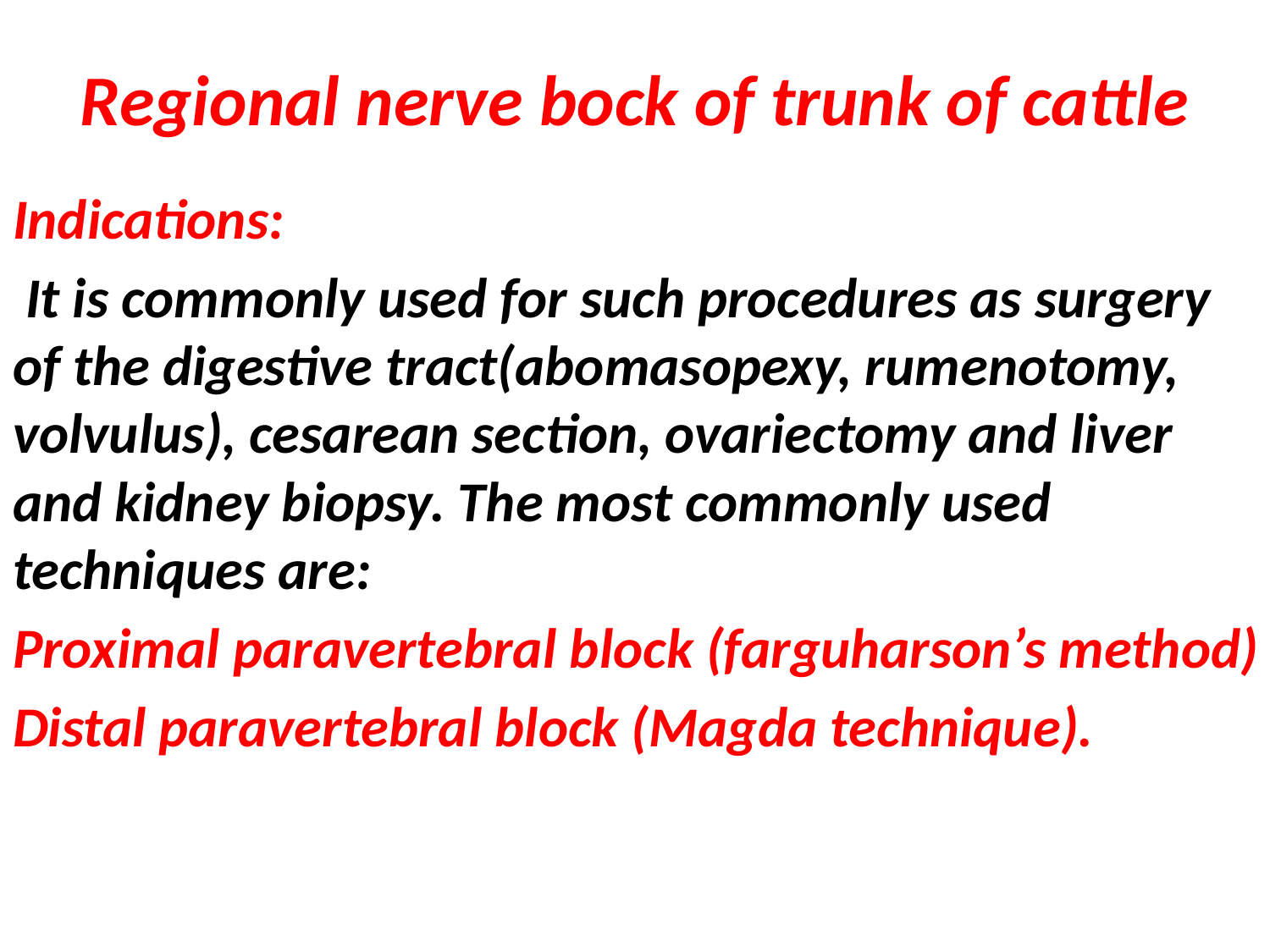

# Regional nerve bock of trunk of cattle
Indications:
 It is commonly used for such procedures as surgery of the digestive tract(abomasopexy, rumenotomy, volvulus), cesarean section, ovariectomy and liver and kidney biopsy. The most commonly used techniques are:
Proximal paravertebral block (farguharson’s method)
Distal paravertebral block (Magda technique).